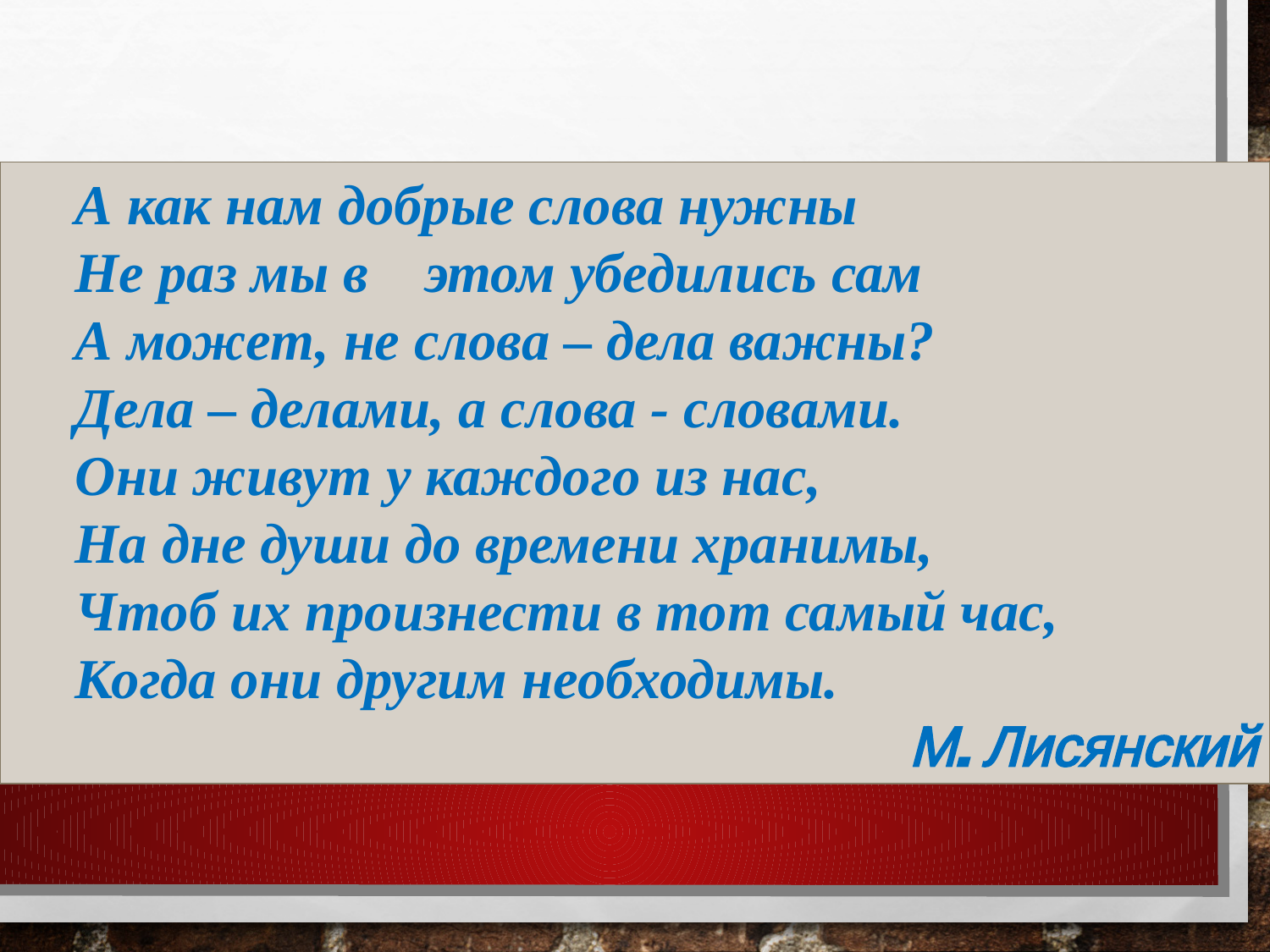

А как нам добрые слова нужны
Не раз мы в    этом убедились сам
А может, не слова – дела важны?
Дела – делами, а слова - словами.
Они живут у каждого из нас,
На дне души до времени хранимы,
Чтоб их произнести в тот самый час,
Когда они другим необходимы.
М. Лисянский